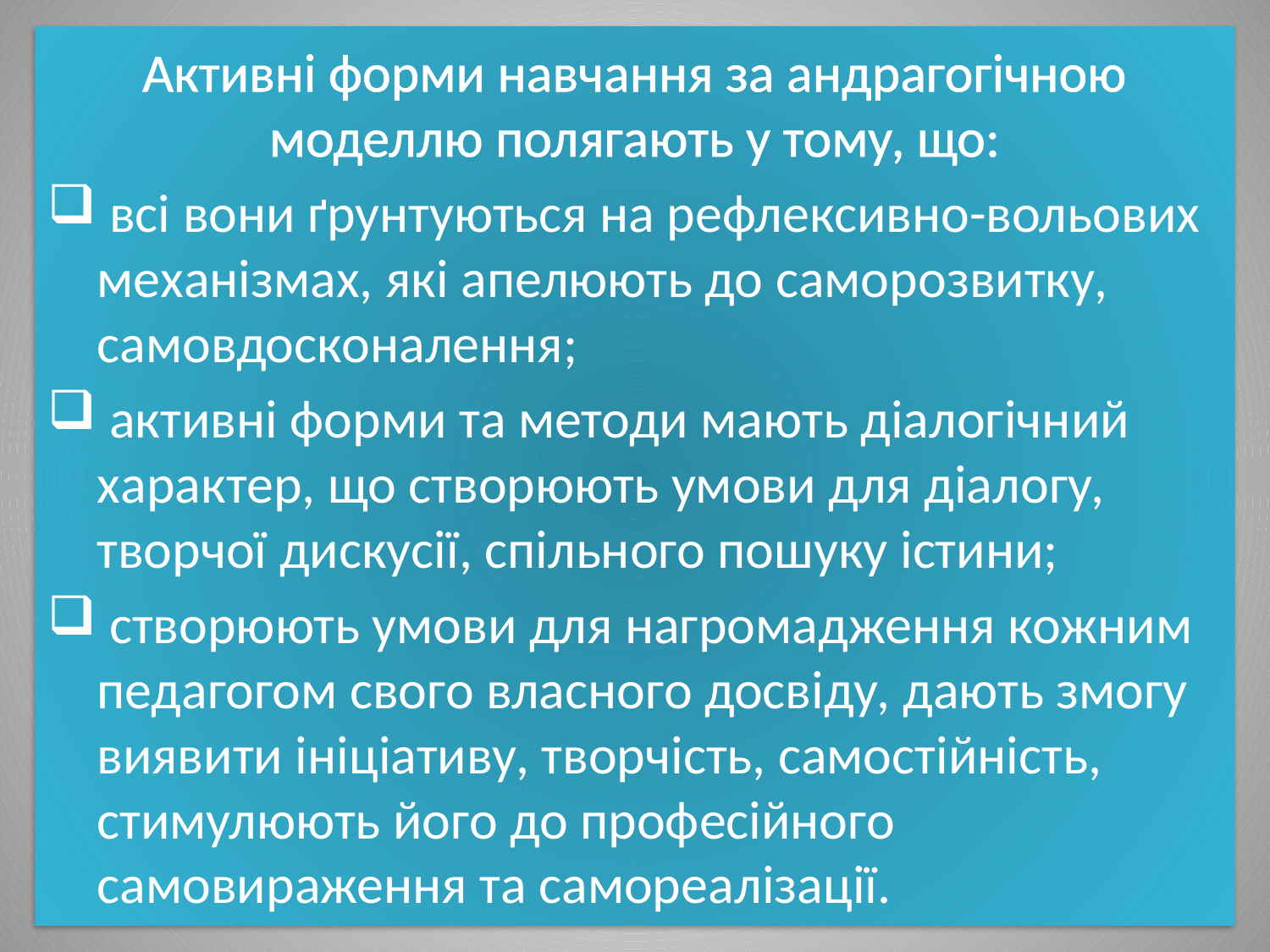

Активні форми навчання за андрагогічною моделлю полягають у тому, що:
 всі вони ґрунтуються на рефлексивно-вольових механізмах, які апелюють до саморозвитку, самовдосконалення;
 активні форми та методи мають діалогічний характер, що створюють умови для діалогу, творчої дискусії, спільного пошуку істини;
 створюють умови для нагромадження кожним педагогом свого власного досвіду, дають змогу виявити ініціативу, творчість, самостійність, стимулюють його до професійного самовираження та самореалізації.